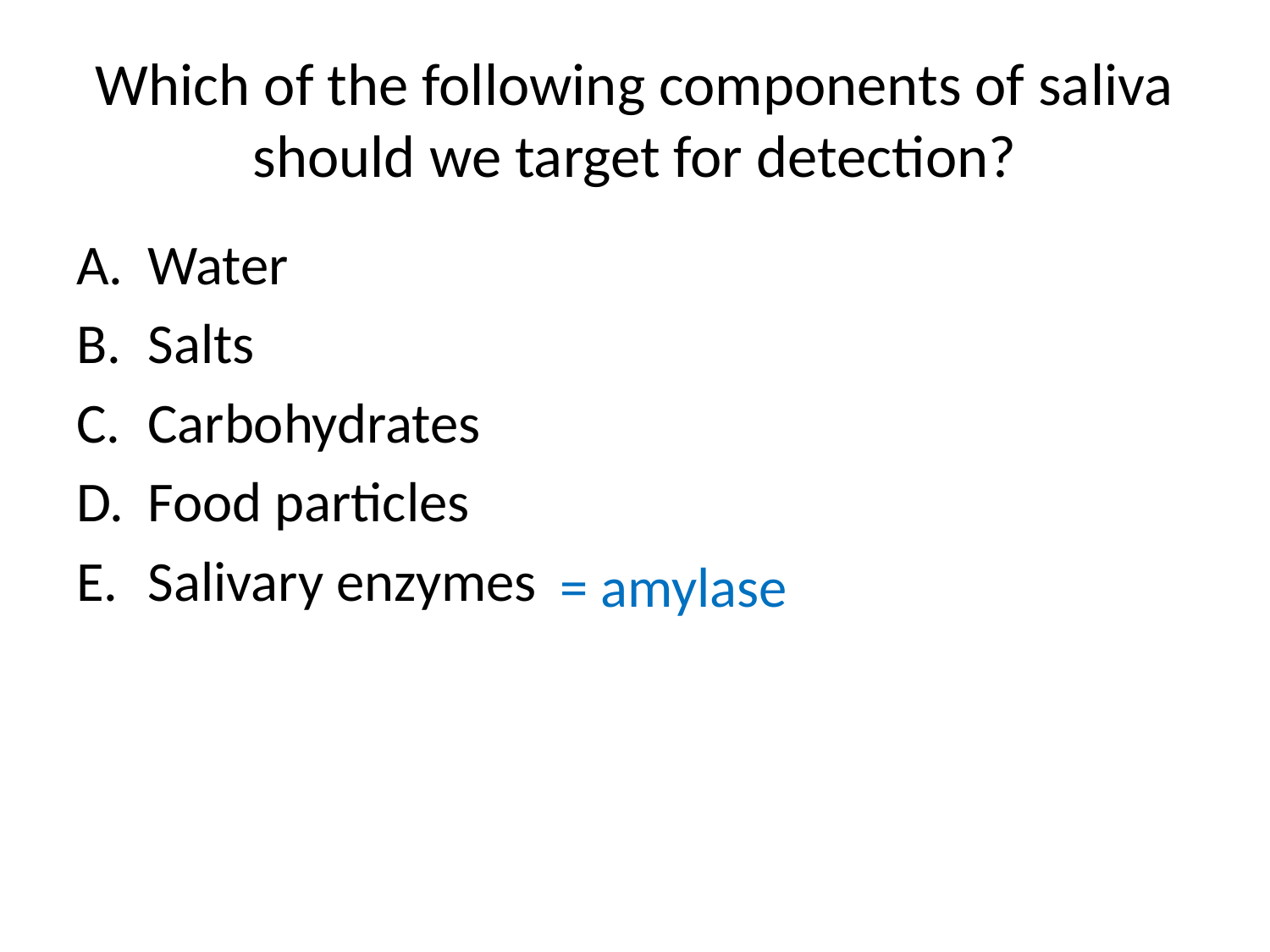

# Which of the following components of saliva should we target for detection?
Water
Salts
Carbohydrates
Food particles
Salivary enzymes
= amylase